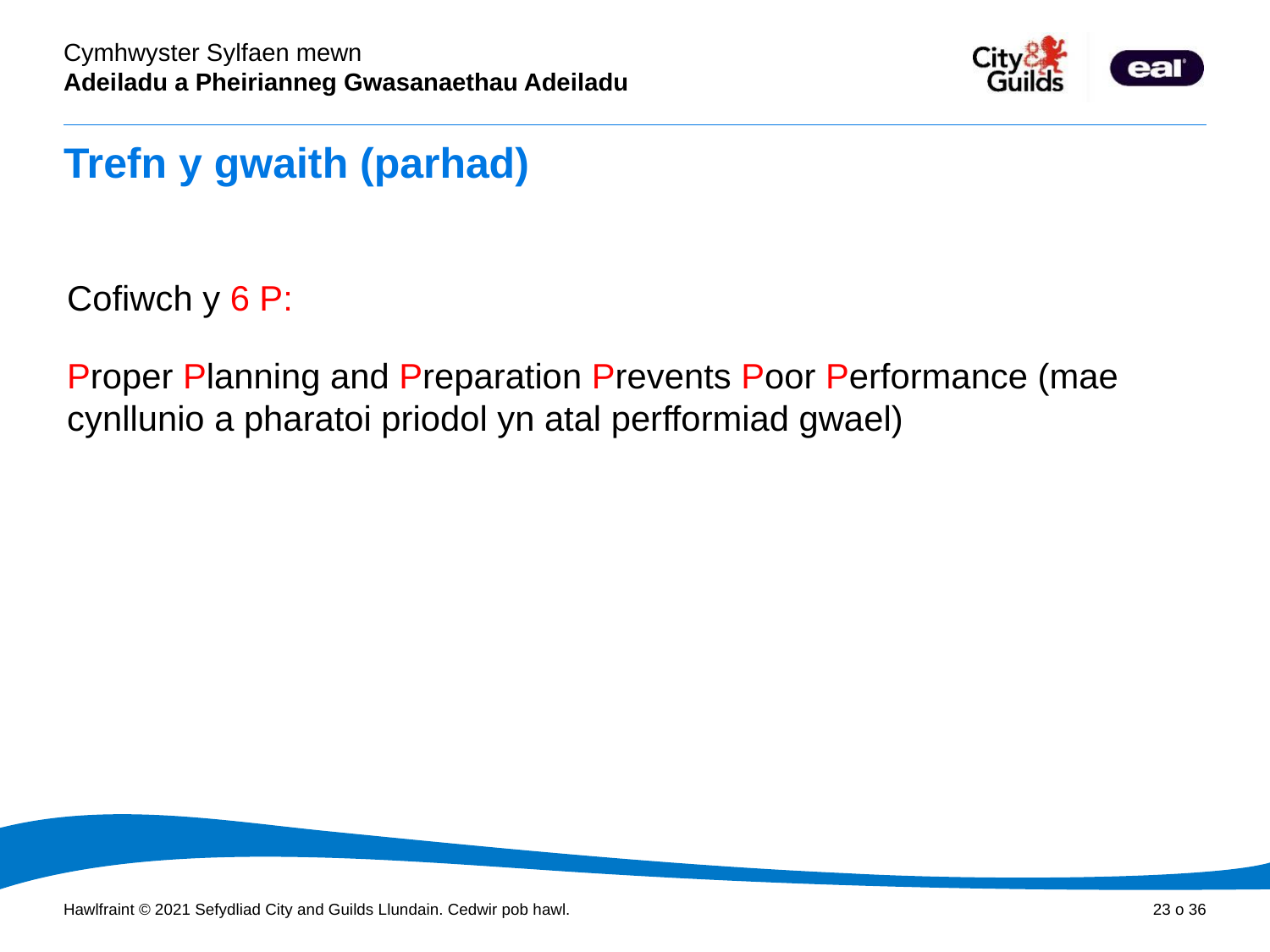

# Trefn y gwaith (parhad)
Cofiwch y 6 P:
Proper Planning and Preparation Prevents Poor Performance (mae cynllunio a pharatoi priodol yn atal perfformiad gwael)